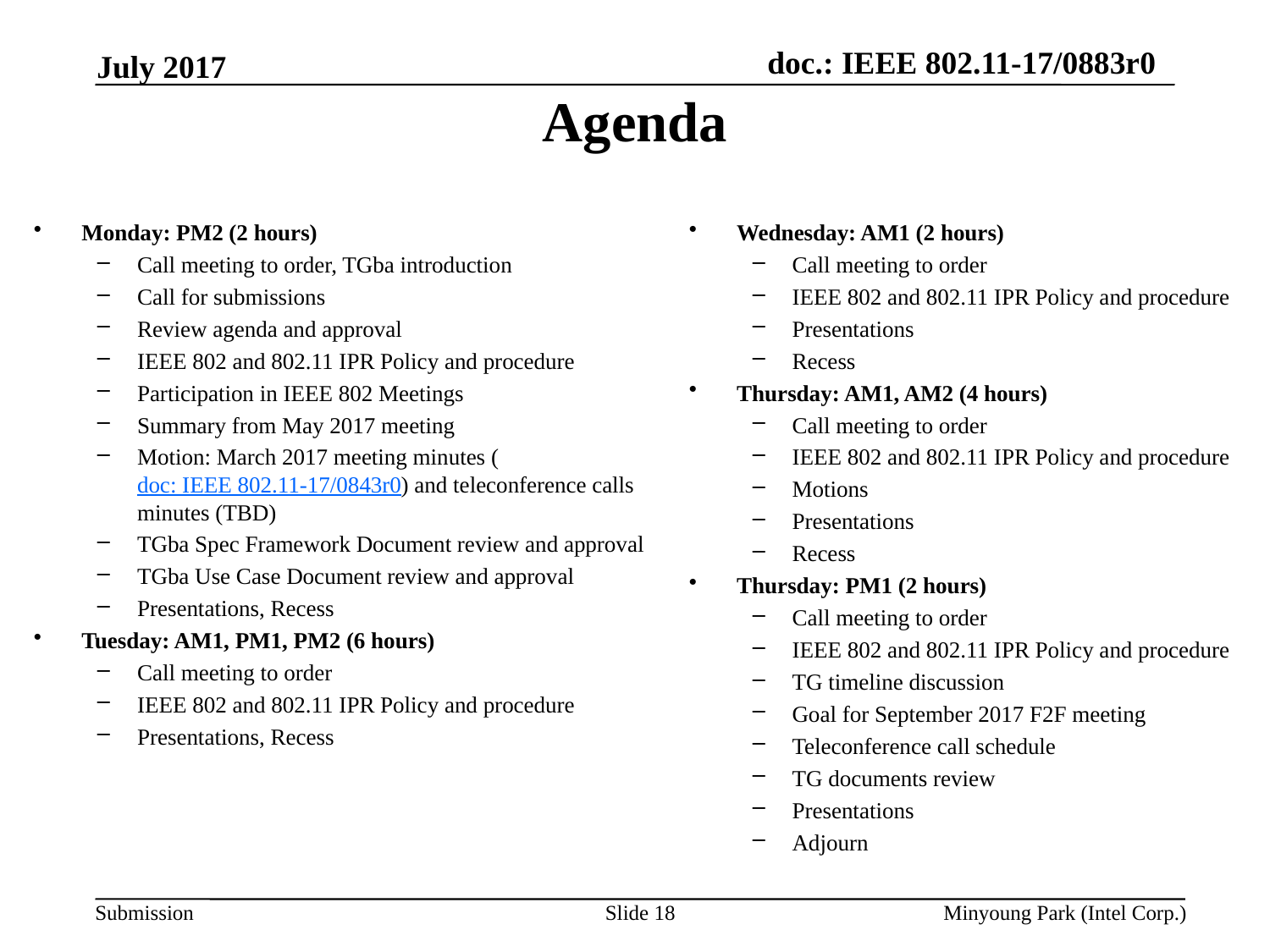

July 2017
# Agenda
Monday: PM2 (2 hours)
Call meeting to order, TGba introduction
Call for submissions
Review agenda and approval
IEEE 802 and 802.11 IPR Policy and procedure
Participation in IEEE 802 Meetings
Summary from May 2017 meeting
Motion: March 2017 meeting minutes (doc: IEEE 802.11-17/0843r0) and teleconference calls minutes (TBD)
TGba Spec Framework Document review and approval
TGba Use Case Document review and approval
Presentations, Recess
Tuesday: AM1, PM1, PM2 (6 hours)
Call meeting to order
IEEE 802 and 802.11 IPR Policy and procedure
Presentations, Recess

Wednesday: AM1 (2 hours)
Call meeting to order
IEEE 802 and 802.11 IPR Policy and procedure
Presentations
Recess
Thursday: AM1, AM2 (4 hours)
Call meeting to order
IEEE 802 and 802.11 IPR Policy and procedure
Motions
Presentations
Recess
Thursday: PM1 (2 hours)
Call meeting to order
IEEE 802 and 802.11 IPR Policy and procedure
TG timeline discussion
Goal for September 2017 F2F meeting
Teleconference call schedule
TG documents review
Presentations
Adjourn
Slide 18
Minyoung Park (Intel Corp.)